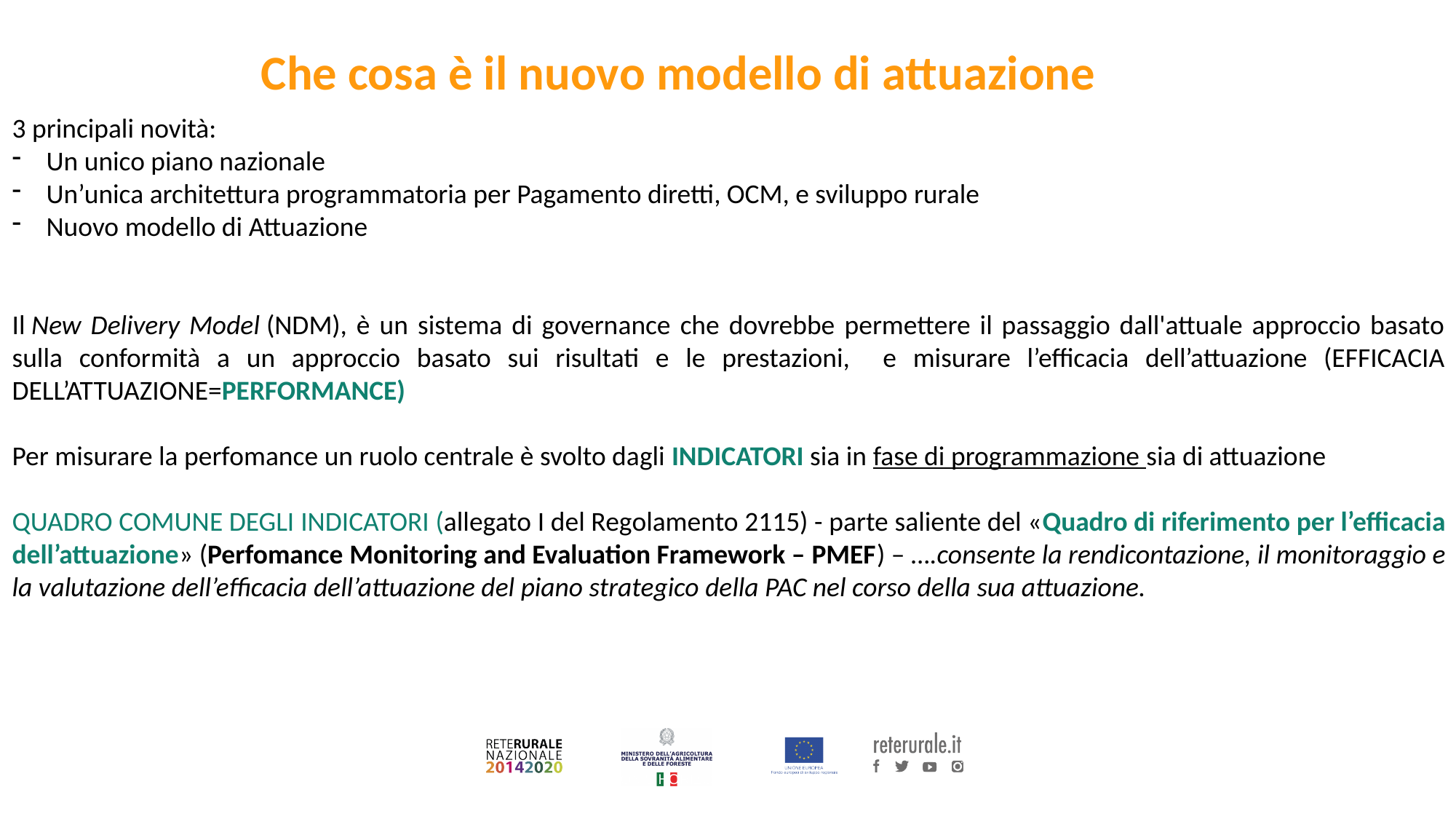

Che cosa è il nuovo modello di attuazione
3 principali novità:
Un unico piano nazionale
Un’unica architettura programmatoria per Pagamento diretti, OCM, e sviluppo rurale
Nuovo modello di Attuazione

Il New Delivery Model (NDM), è un sistema di governance che dovrebbe permettere il passaggio dall'attuale approccio basato sulla conformità a un approccio basato sui risultati e le prestazioni,  e misurare l’efficacia dell’attuazione (EFFICACIA DELL’ATTUAZIONE=PERFORMANCE)

Per misurare la perfomance un ruolo centrale è svolto dagli INDICATORI sia in fase di programmazione sia di attuazione

QUADRO COMUNE DEGLI INDICATORI (allegato I del Regolamento 2115) - parte saliente del «Quadro di riferimento per l’efficacia dell’attuazione» (Perfomance Monitoring and Evaluation Framework – PMEF) – ….consente la rendicontazione, il monitoraggio e la valutazione dell’efficacia dell’attuazione del piano strategico della PAC nel corso della sua attuazione.

THIS PROJECT HAS RECEIVED FUNDING FROM THE EUROPEAN UNION’S HORIZON 2020 RESEARCH AND INNOVATION PROGRAMME UNDER GRANT AGREEMENT N° 101000788.